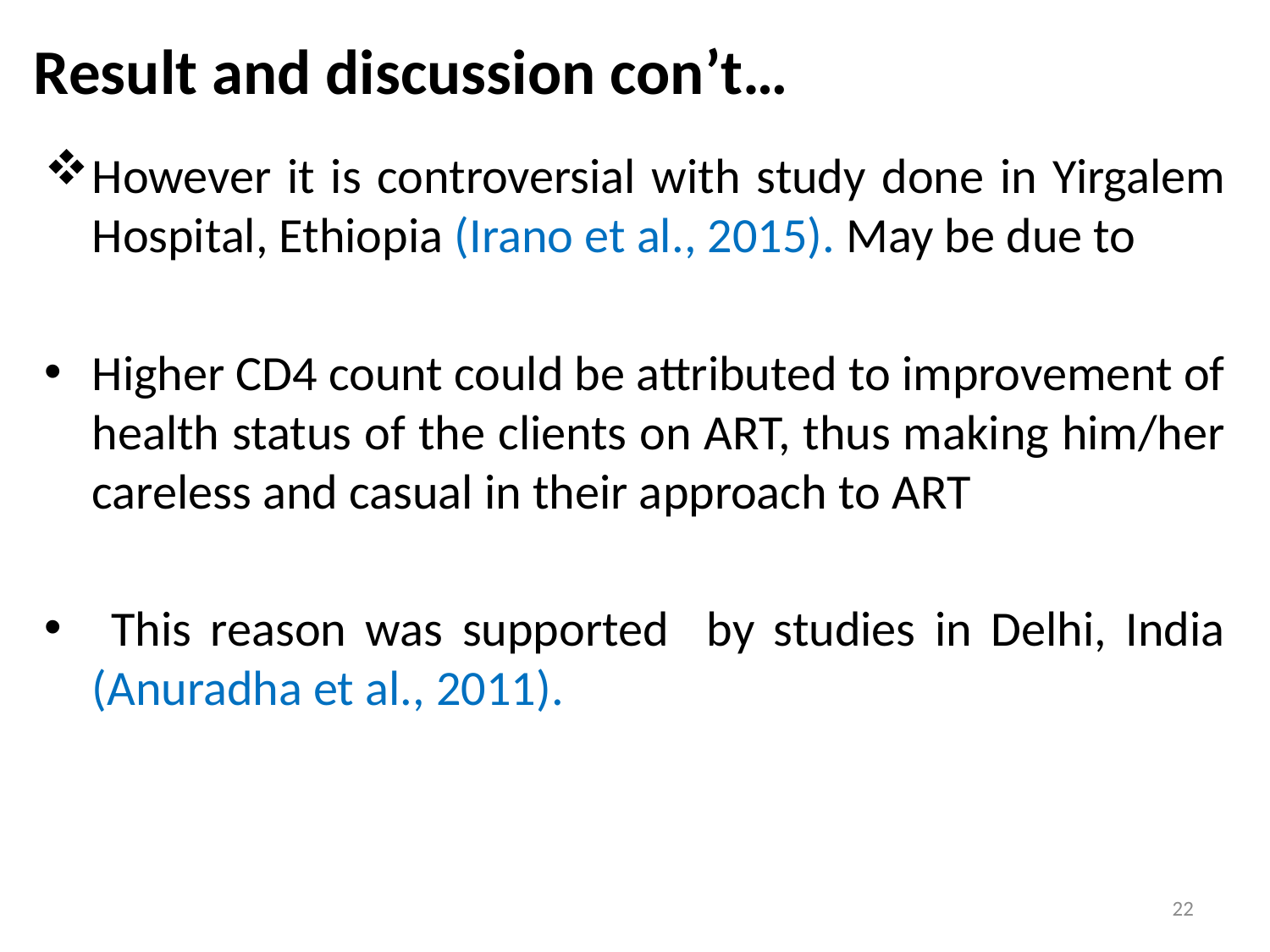

# Result and discussion con’t…
However it is controversial with study done in Yirgalem Hospital, Ethiopia (Irano et al., 2015). May be due to

Higher CD4 count could be attributed to improvement of health status of the clients on ART, thus making him/her careless and casual in their approach to ART

 This reason was supported  by studies in Delhi, India (Anuradha et al., 2011).

22